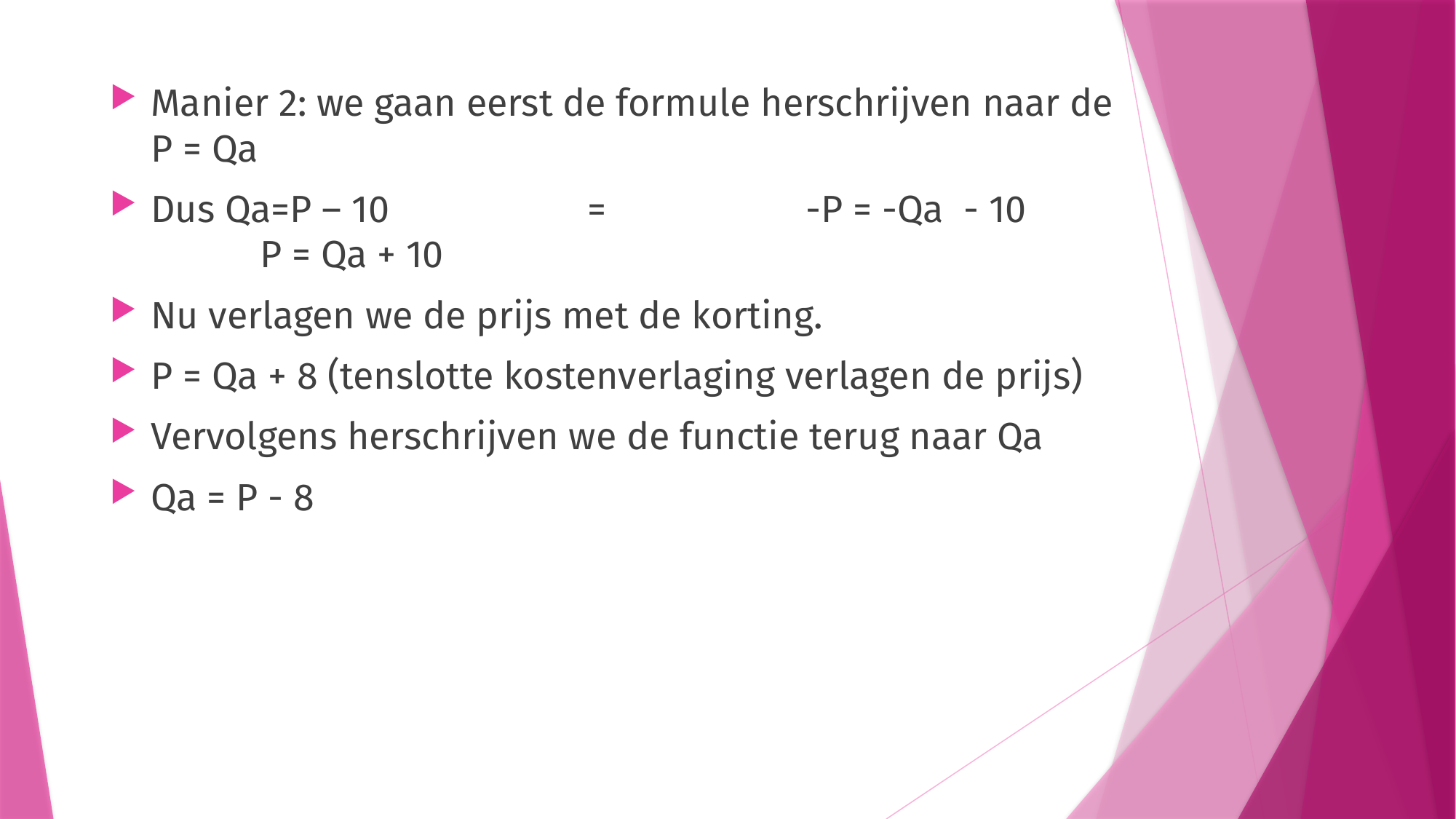

#
Manier 2: we gaan eerst de formule herschrijven naar de P = Qa
Dus Qa=P – 10 		= 		-P = -Qa  - 10		P = Qa + 10
Nu verlagen we de prijs met de korting.
P = Qa + 8 (tenslotte kostenverlaging verlagen de prijs)
Vervolgens herschrijven we de functie terug naar Qa
Qa = P - 8